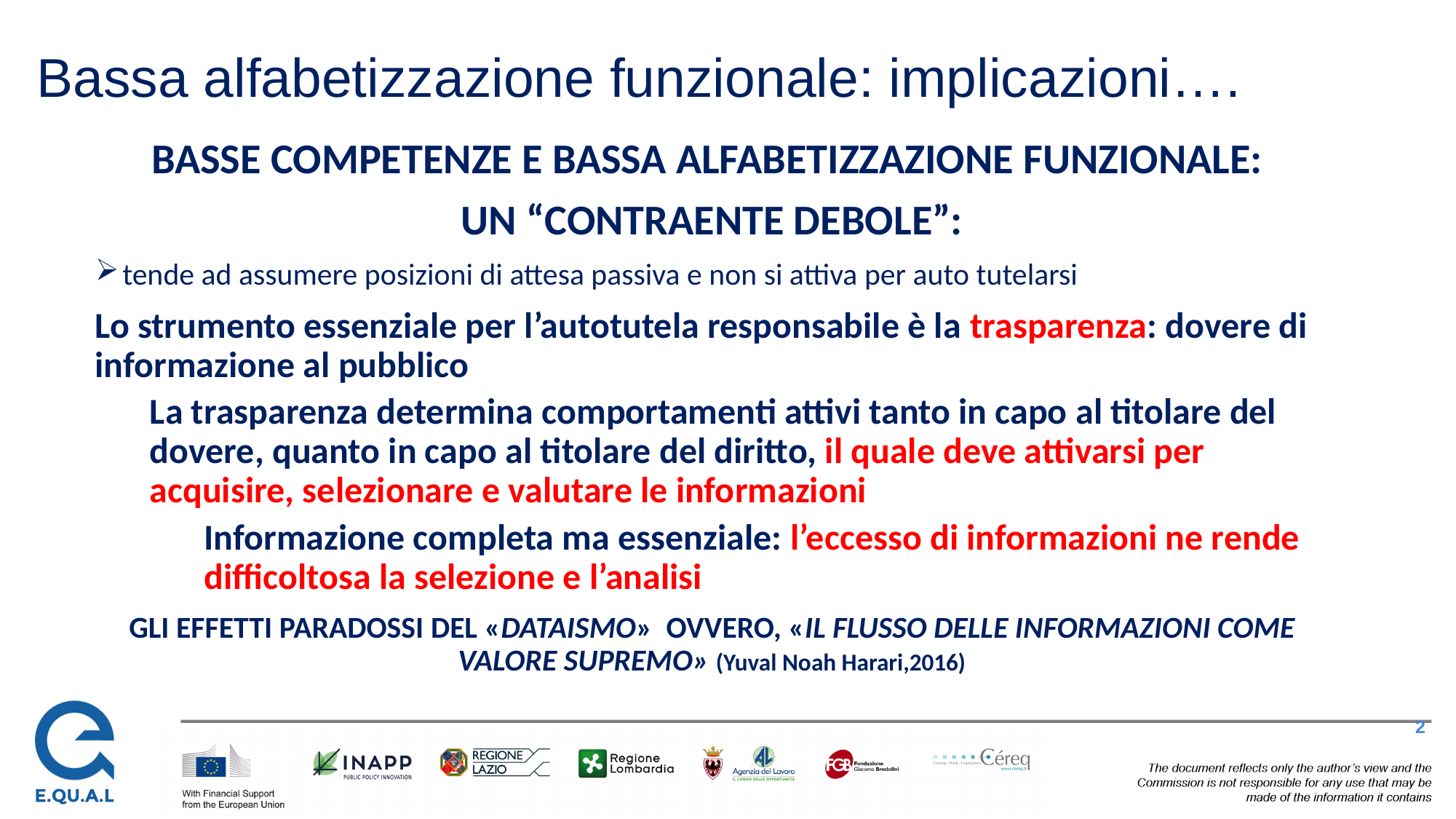

# Bassa alfabetizzazione funzionale: implicazioni….
BASSE COMPETENZE E BASSA ALFABETIZZAZIONE FUNZIONALE:
UN “CONTRAENTE DEBOLE”:
tende ad assumere posizioni di attesa passiva e non si attiva per auto tutelarsi
Lo strumento essenziale per l’autotutela responsabile è la trasparenza: dovere di informazione al pubblico
La trasparenza determina comportamenti attivi tanto in capo al titolare del dovere, quanto in capo al titolare del diritto, il quale deve attivarsi per acquisire, selezionare e valutare le informazioni
Informazione completa ma essenziale: l’eccesso di informazioni ne rende difficoltosa la selezione e l’analisi
GLI EFFETTI PARADOSSI DEL «DATAISMO»  OVVERO, «IL FLUSSO DELLE INFORMAZIONI COME VALORE SUPREMO» (Yuval Noah Harari,2016)